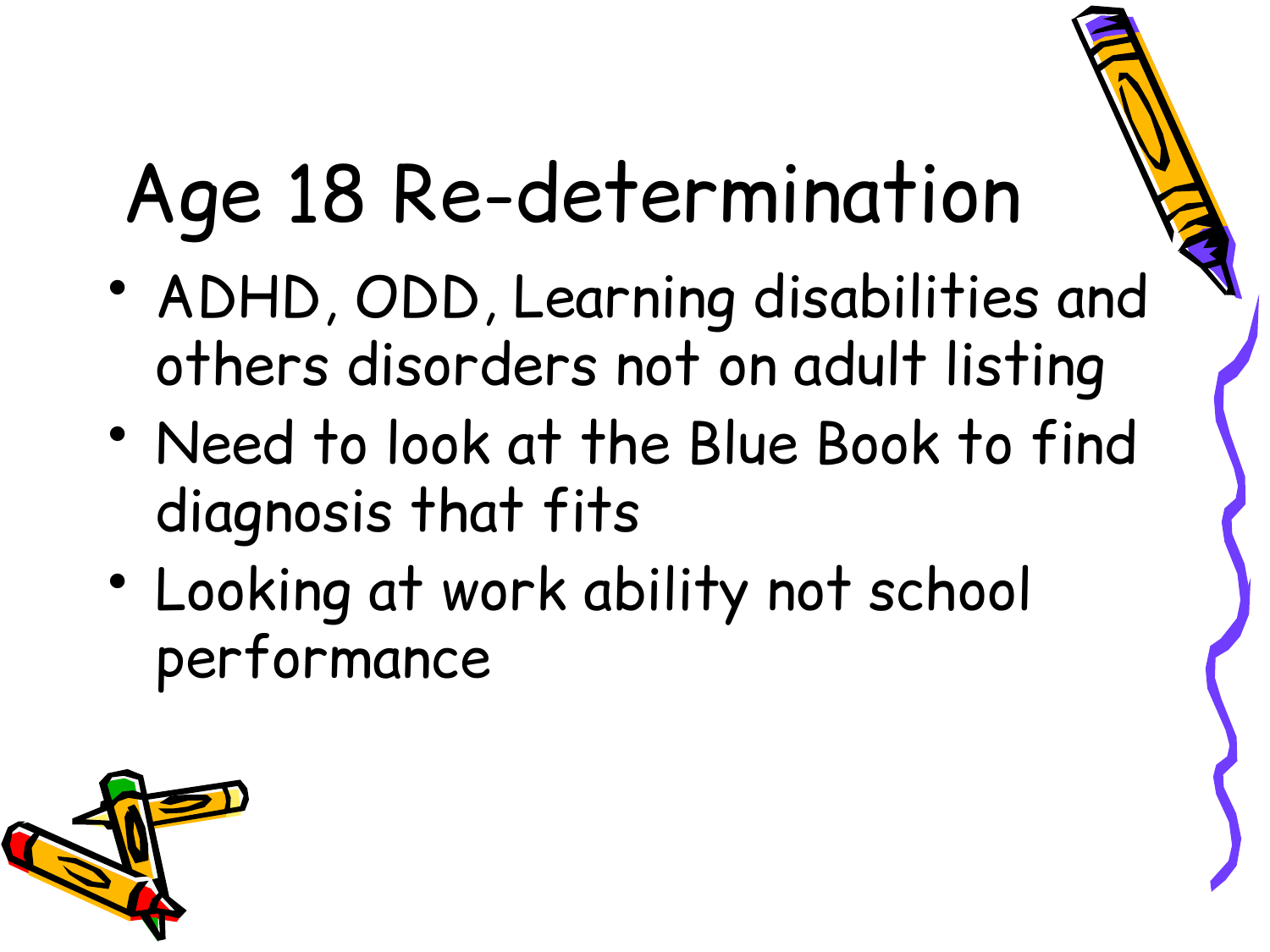

# Age 18 Re-determination
ADHD, ODD, Learning disabilities and others disorders not on adult listing
Need to look at the Blue Book to find diagnosis that fits
Looking at work ability not school performance